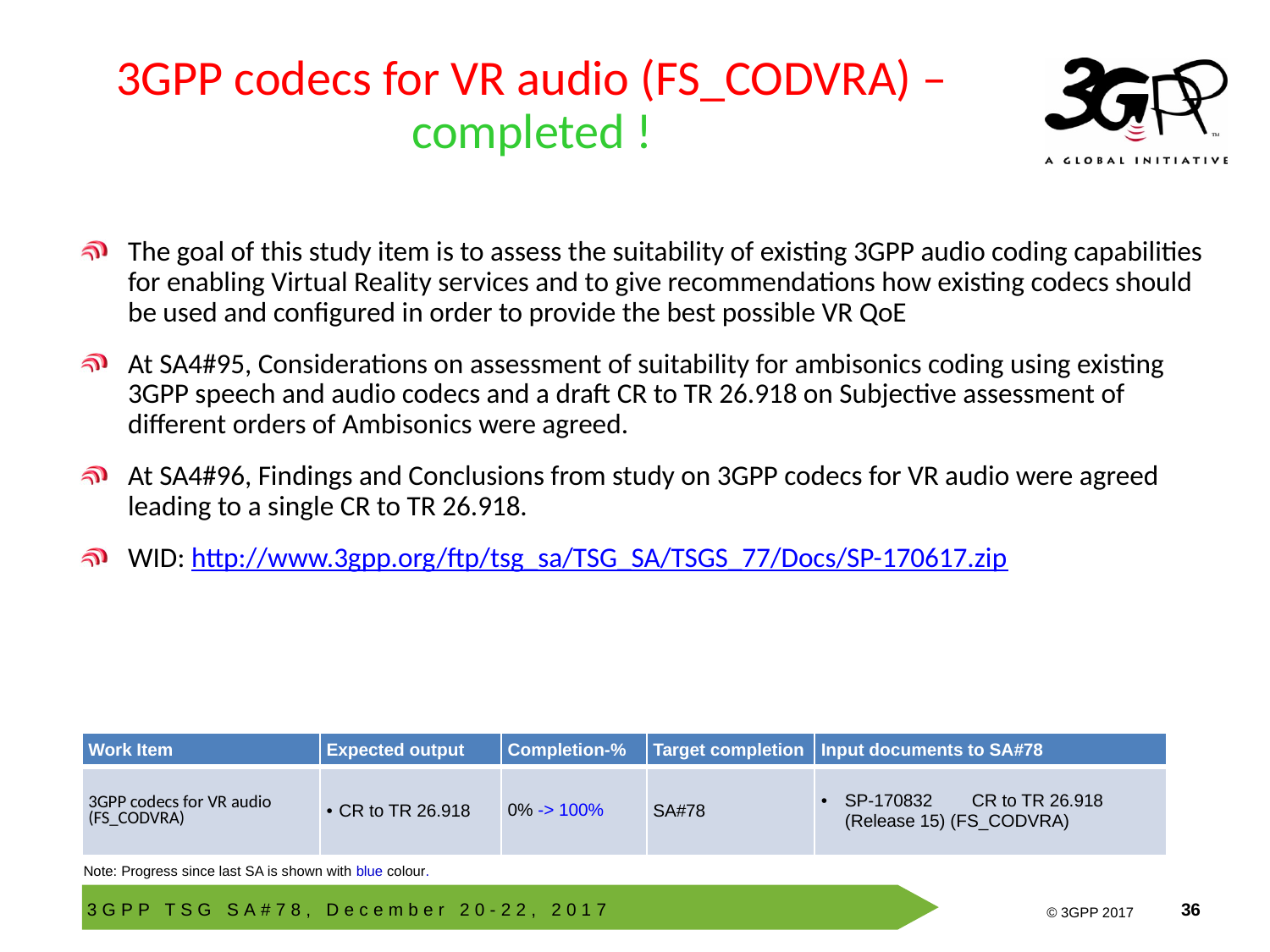

# 3GPP codecs for VR audio (FS_CODVRA) – completed !
The goal of this study item is to assess the suitability of existing 3GPP audio coding capabilities for enabling Virtual Reality services and to give recommendations how existing codecs should be used and configured in order to provide the best possible VR QoE
At SA4#95, Considerations on assessment of suitability for ambisonics coding using existing 3GPP speech and audio codecs and a draft CR to TR 26.918 on Subjective assessment of different orders of Ambisonics were agreed.
At SA4#96, Findings and Conclusions from study on 3GPP codecs for VR audio were agreed leading to a single CR to TR 26.918.
WID: http://www.3gpp.org/ftp/tsg_sa/TSG_SA/TSGS_77/Docs/SP-170617.zip
| Work Item | Expected output | Completion-% | Target completion | Input documents to SA#78 |
| --- | --- | --- | --- | --- |
| 3GPP codecs for VR audio (FS\_CODVRA) | CR to TR 26.918 | 0% -> 100% | SA#78 | SP-170832 CR to TR 26.918 (Release 15) (FS\_CODVRA) |
Note: Progress since last SA is shown with blue colour.